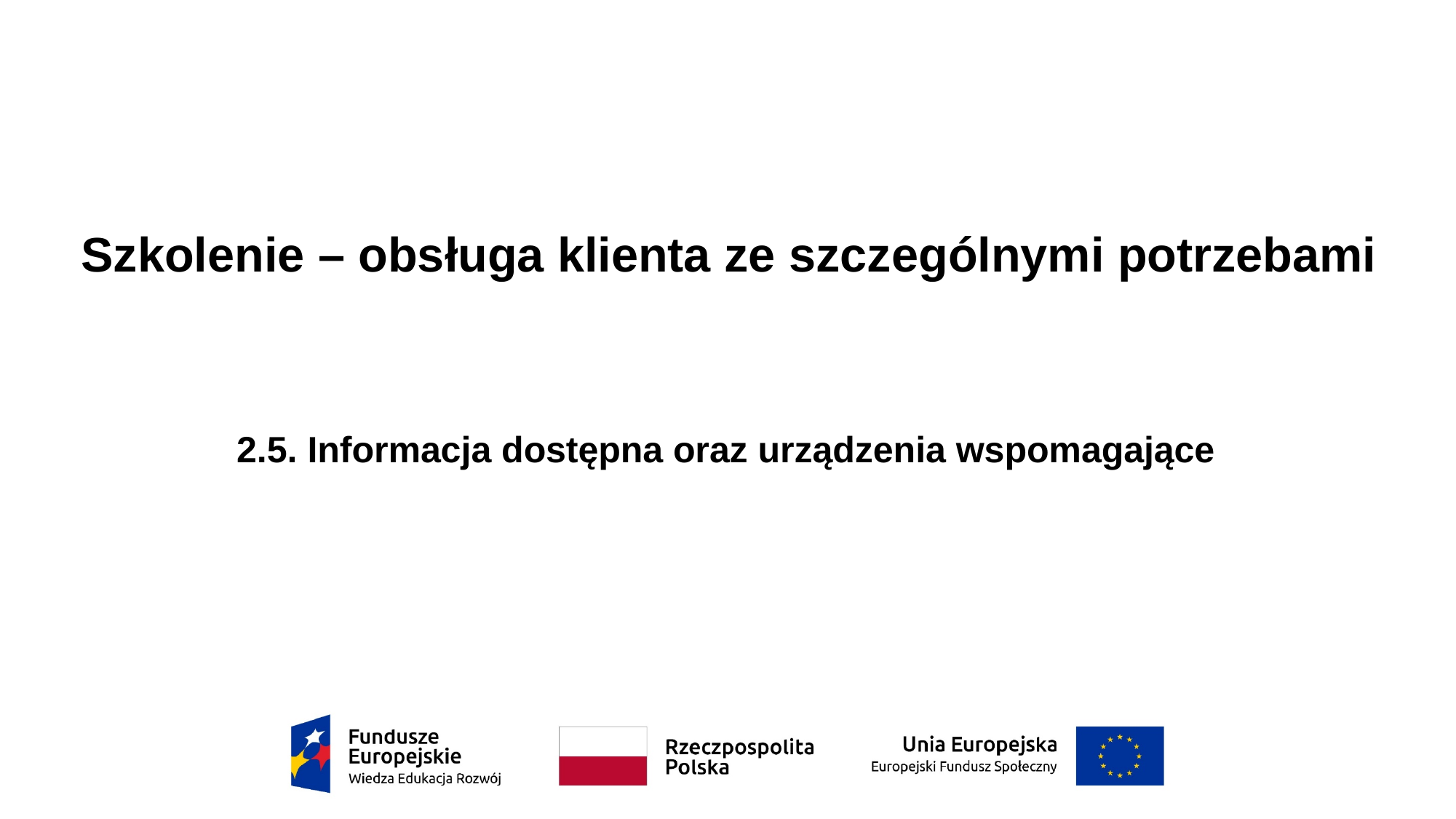

# Szkolenie – obsługa klienta ze szczególnymi potrzebami
2.5. Informacja dostępna oraz urządzenia wspomagające